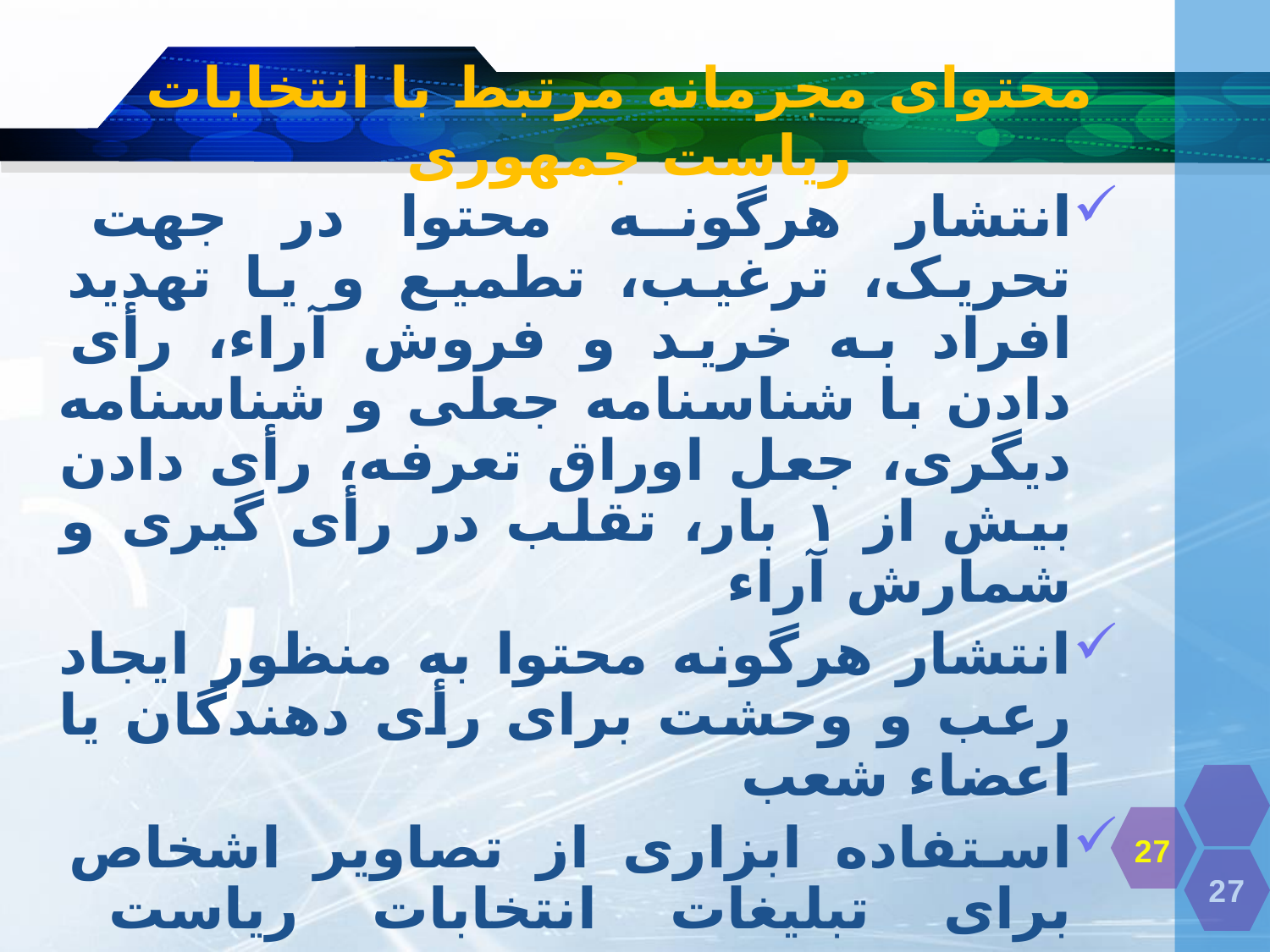

# محتوای مجرمانه مرتبط با انتخابات ریاست جمهوری
انتشار هرگونه محتوا در جهت تحریک، ترغیب، تطمیع و یا تهدید افراد به خرید و فروش آراء، رأی دادن با شناسنامه جعلی و شناسنامه دیگری، جعل اوراق تعرفه، رأی دادن بیش از ۱ بار، تقلب در رأی گیری و شمارش آراء
انتشار هرگونه محتوا به منظور ایجاد رعب و وحشت برای رأی دهندگان یا اعضاء شعب
استفاده ابزاری از تصاویر اشخاص برای تبلیغات انتخابات ریاست جمهوری
انتشار هرگونه محتوا مشتمل بر توهین، افترا و نشر اکاذیب علیه نظام، قوای سه‌گانه، سازمان‌های حکومتی و نهادهای اجرایی و نظارتی انتخابات ریاست جمهوری
27
27